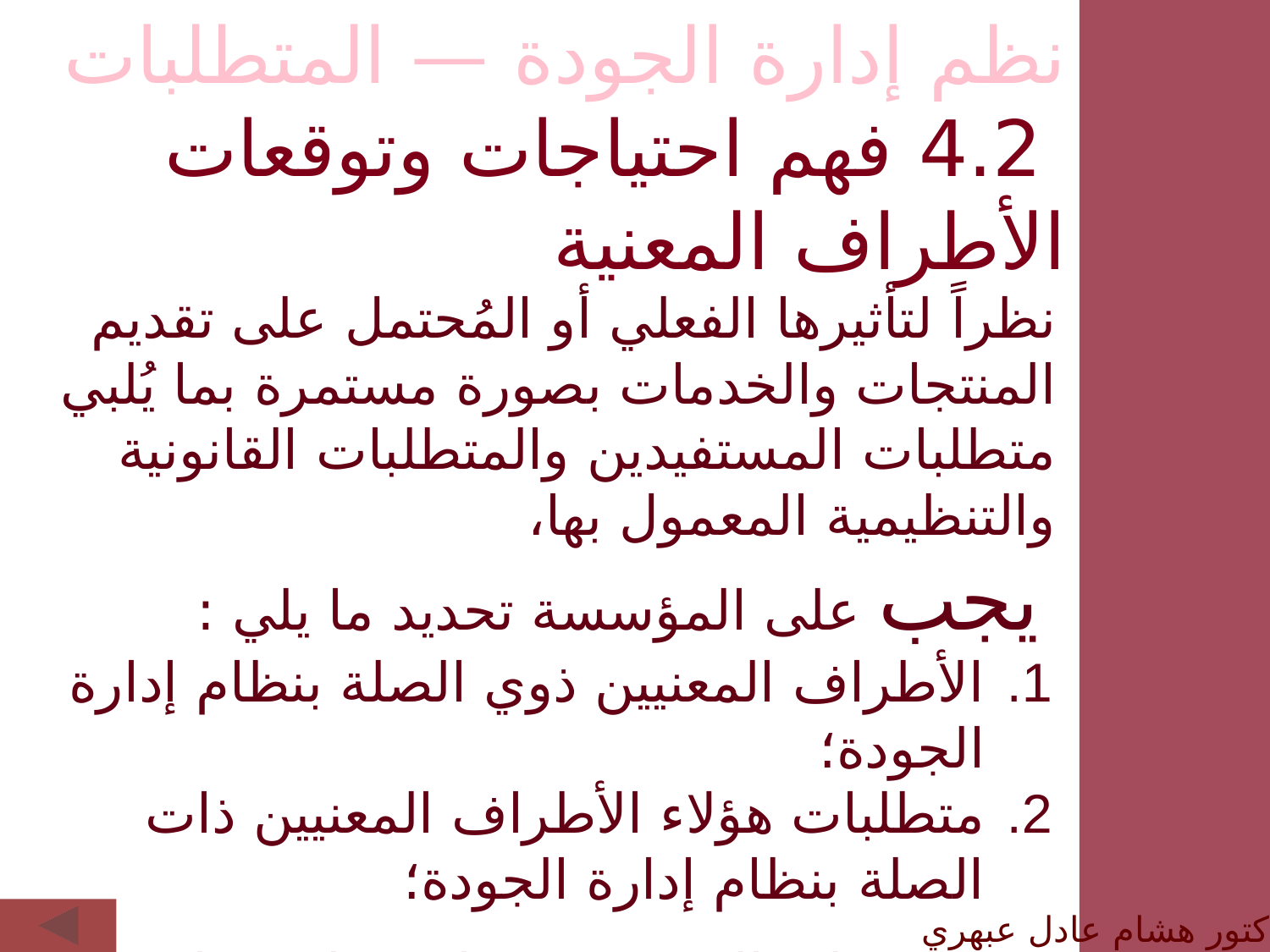

نظم إدارة الجودة — المتطلبات
 4.2 فهم احتياجات وتوقعات الأطراف المعنية

نظراً لتأثيرها الفعلي أو المُحتمل على تقديم المنتجات والخدمات بصورة مستمرة بما يُلبي متطلبات المستفيدين والمتطلبات القانونية والتنظيمية المعمول بها،
 يجب على المؤسسة تحديد ما يلي :
الأطراف المعنيين ذوي الصلة بنظام إدارة الجودة؛
متطلبات هؤلاء الأطراف المعنيين ذات الصلة بنظام إدارة الجودة؛
يجب على المؤسسة مراقبة واستعراض المعلومات المتوفرة حول هؤلاء الأطراف المعنيين ومتطلباتهم ذات الصلة.

الدكتور هشام عادل عبهري